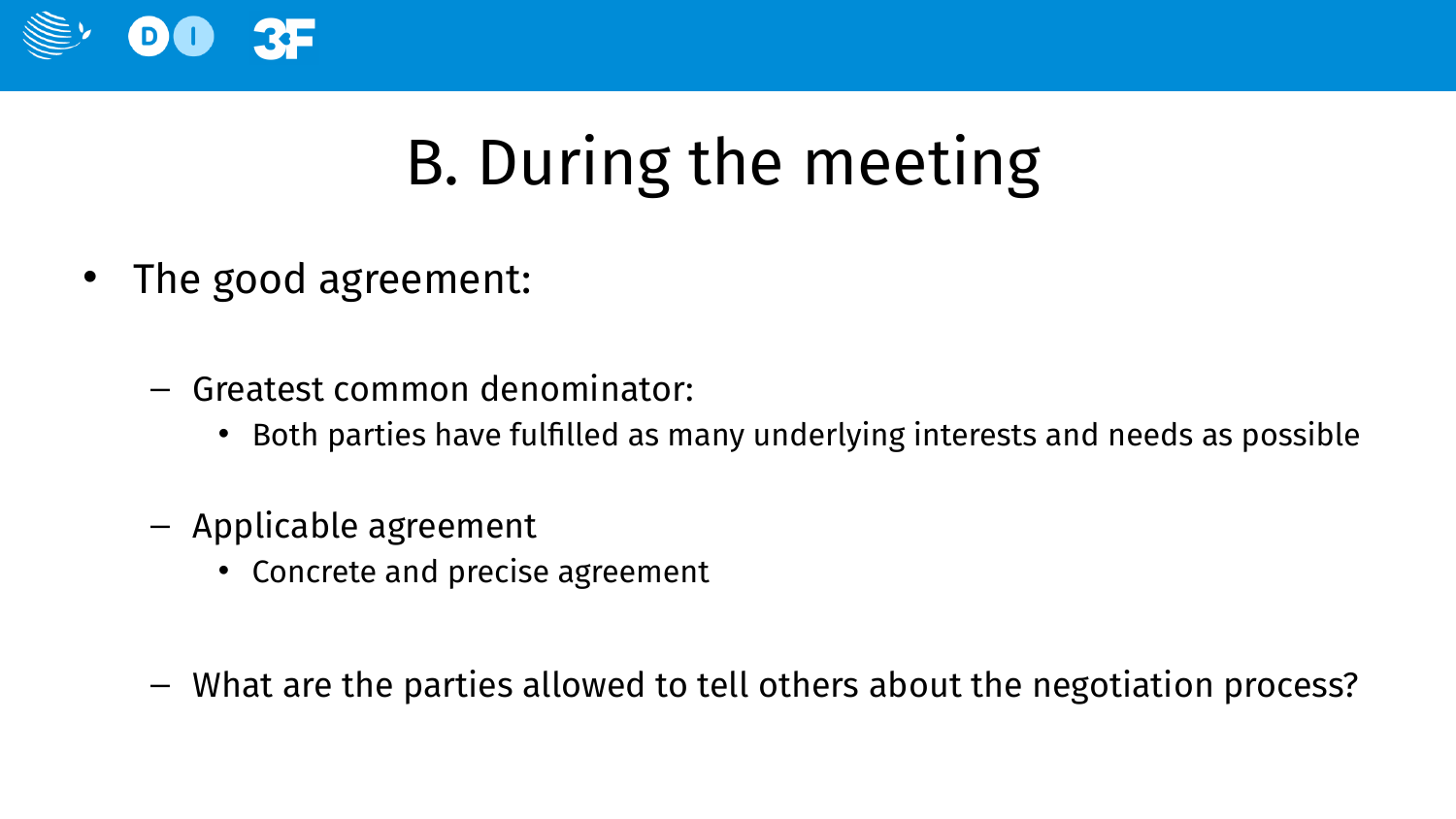

# B. During the meeting
The good agreement:

Greatest common denominator:
Both parties have fulfilled as many underlying interests and needs as possible

Applicable agreement
Concrete and precise agreement

What are the parties allowed to tell others about the negotiation process?